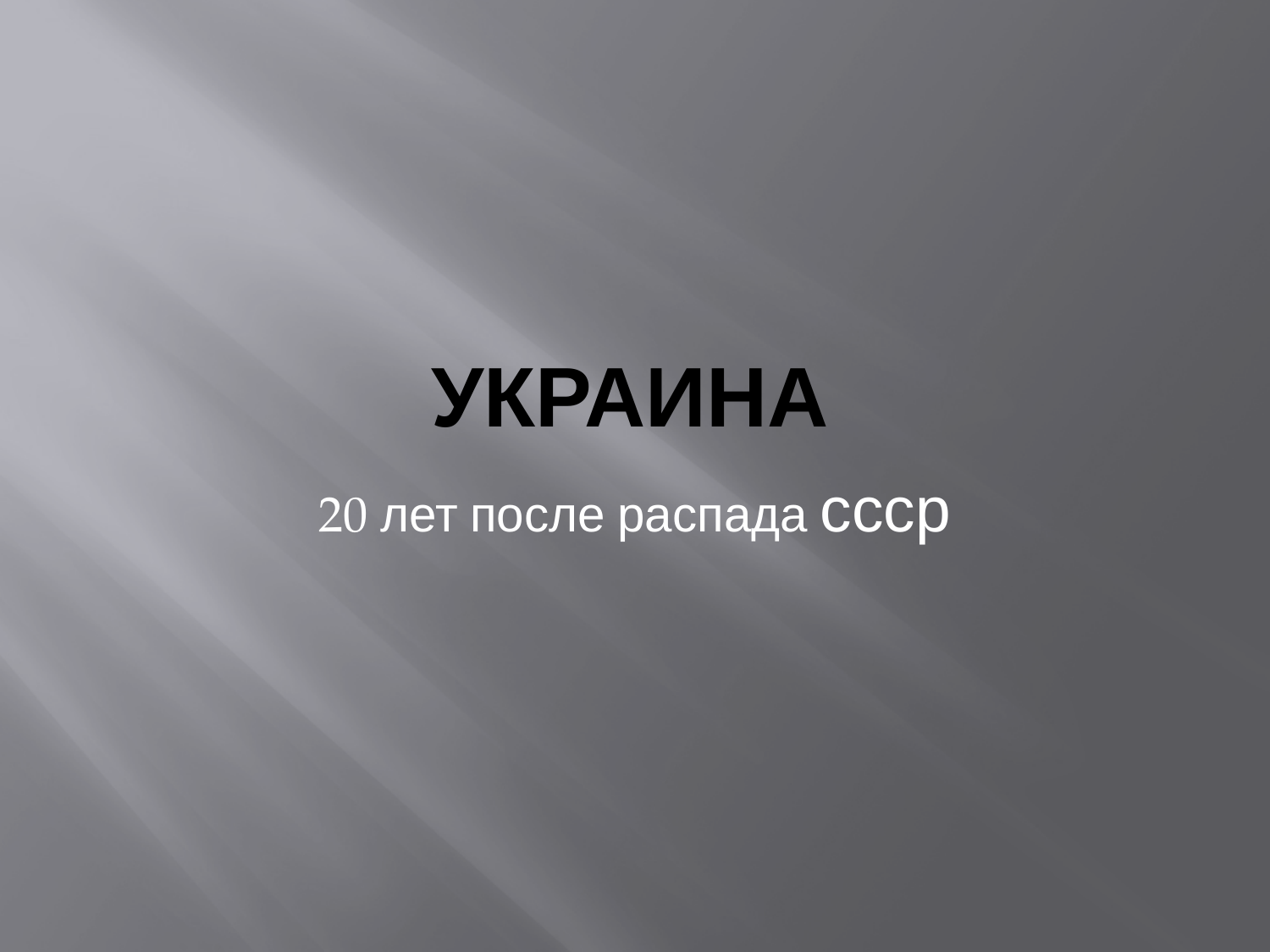

# Украина
20 лет после распада ссср